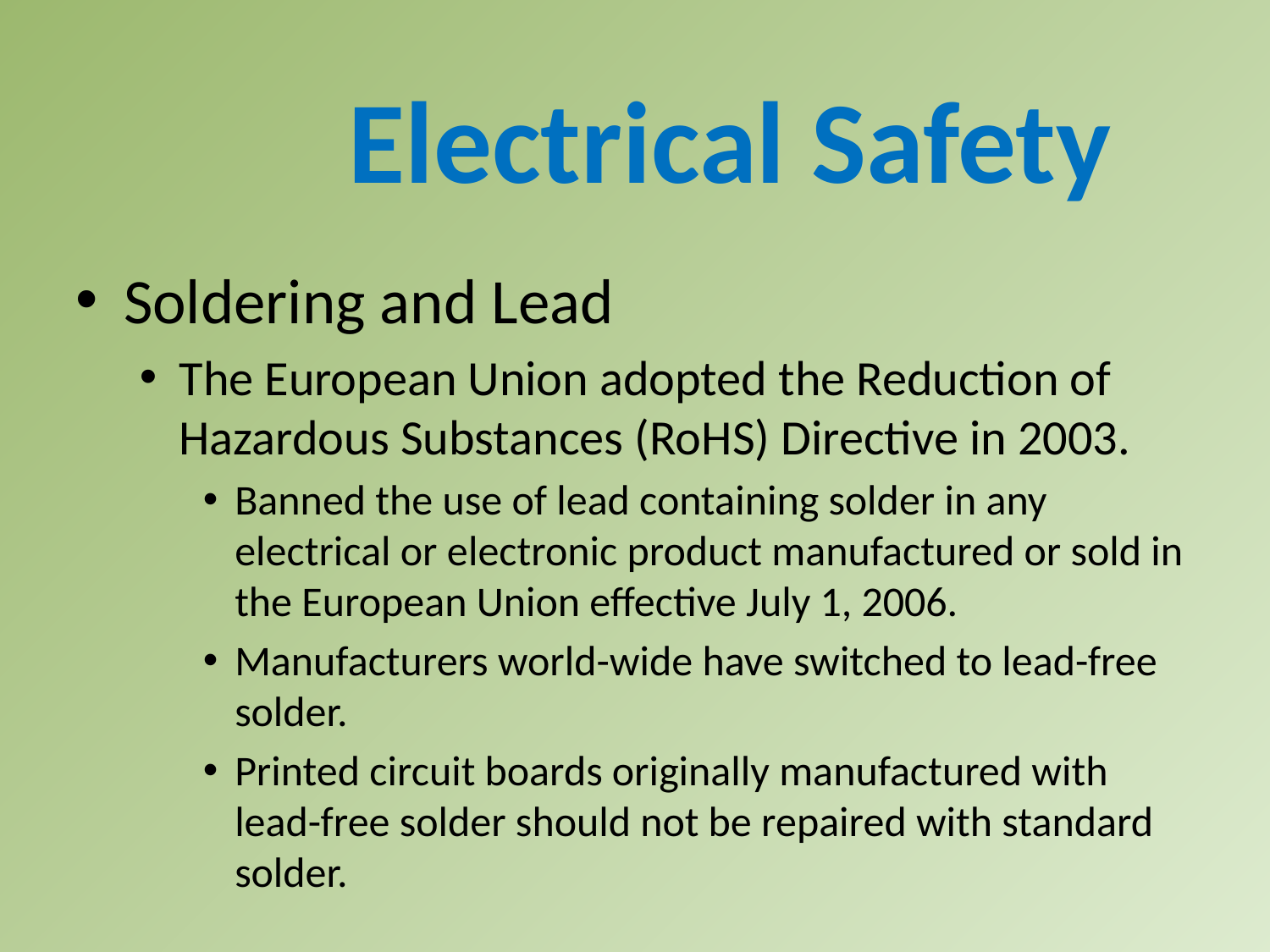

Electrical Safety
Soldering and Lead
The European Union adopted the Reduction of Hazardous Substances (RoHS) Directive in 2003.
Banned the use of lead containing solder in any electrical or electronic product manufactured or sold in the European Union effective July 1, 2006.
Manufacturers world-wide have switched to lead-free solder.
Printed circuit boards originally manufactured with lead-free solder should not be repaired with standard solder.